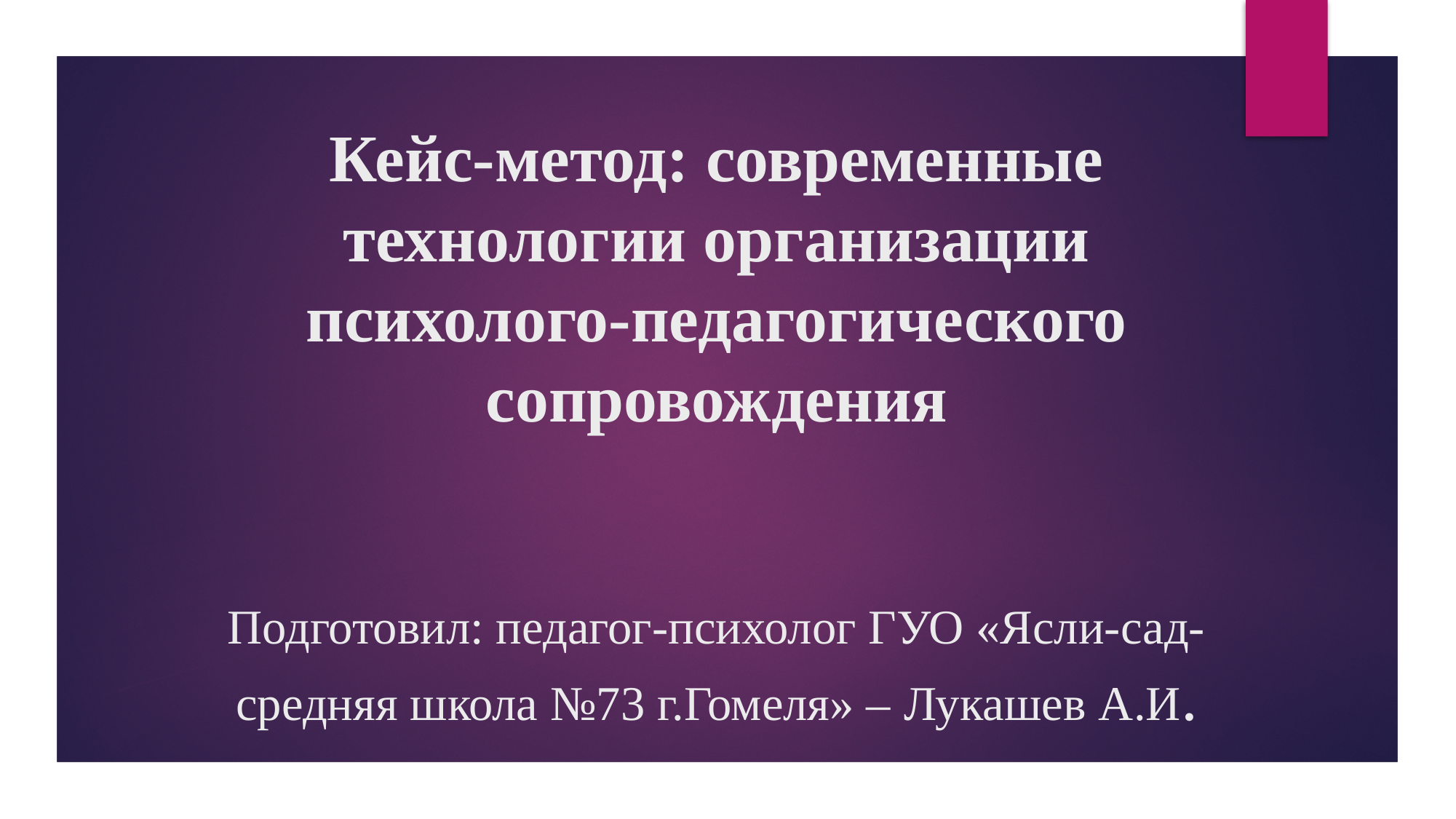

# Кейс-метод: современные технологии организации психолого-педагогического сопровождения Подготовил: педагог-психолог ГУО «Ясли-сад-средняя школа №73 г.Гомеля» – Лукашев А.И.